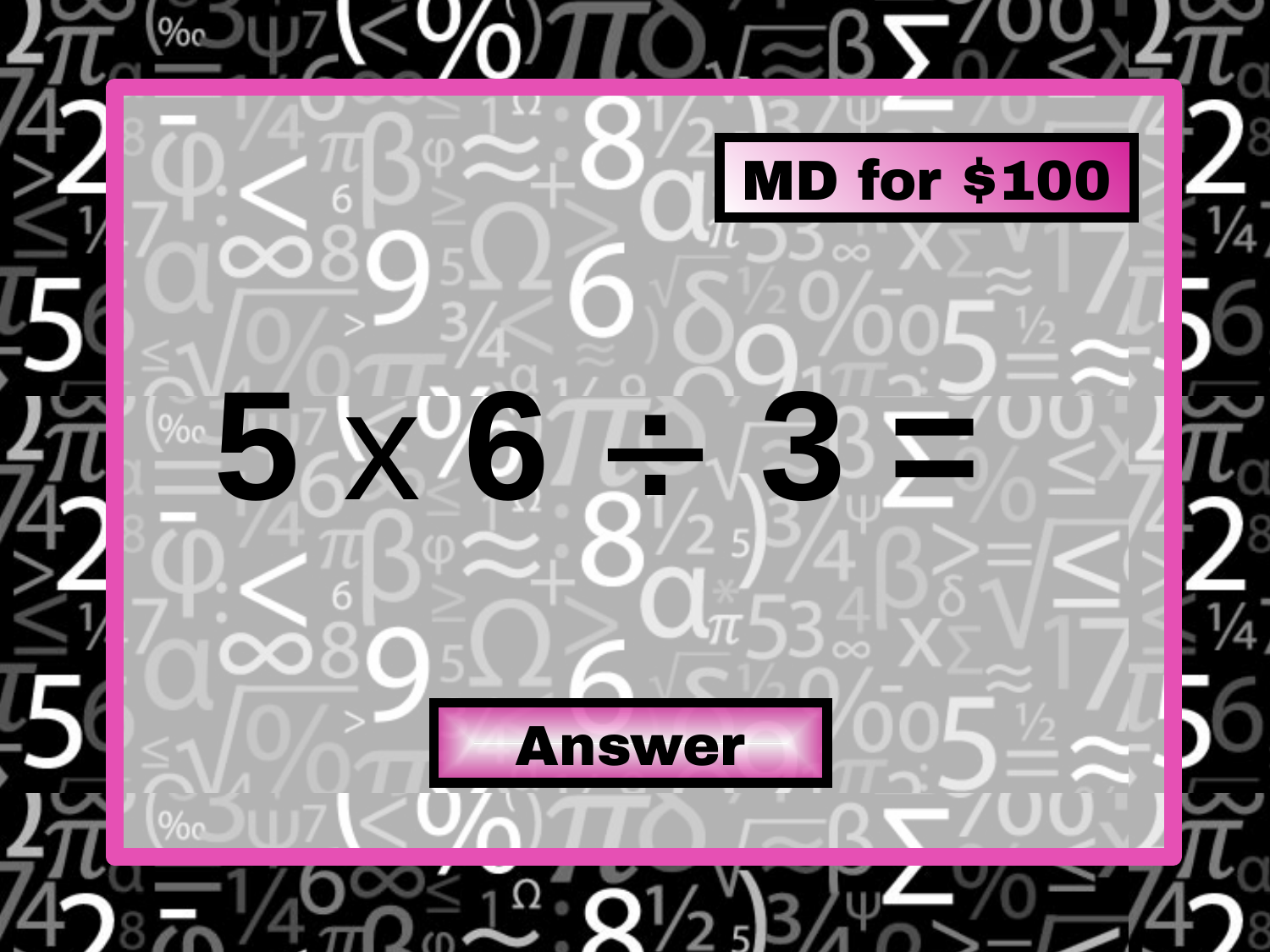

MD for $100
5 x 6 ÷ 3 =
Answer